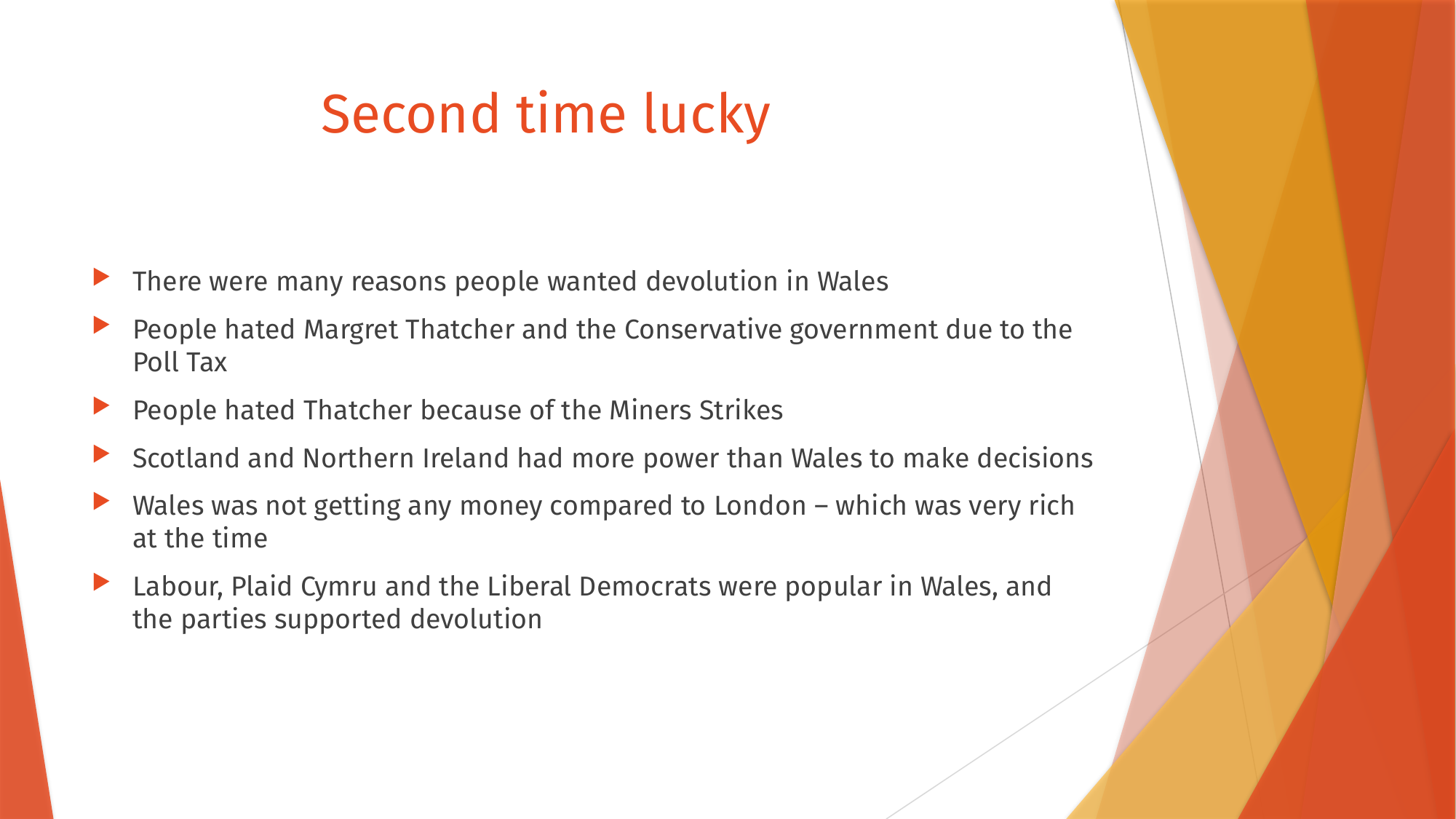

# Second time lucky
There were many reasons people wanted devolution in Wales
People hated Margret Thatcher and the Conservative government due to the Poll Tax
People hated Thatcher because of the Miners Strikes
Scotland and Northern Ireland had more power than Wales to make decisions
Wales was not getting any money compared to London – which was very rich at the time
Labour, Plaid Cymru and the Liberal Democrats were popular in Wales, and the parties supported devolution